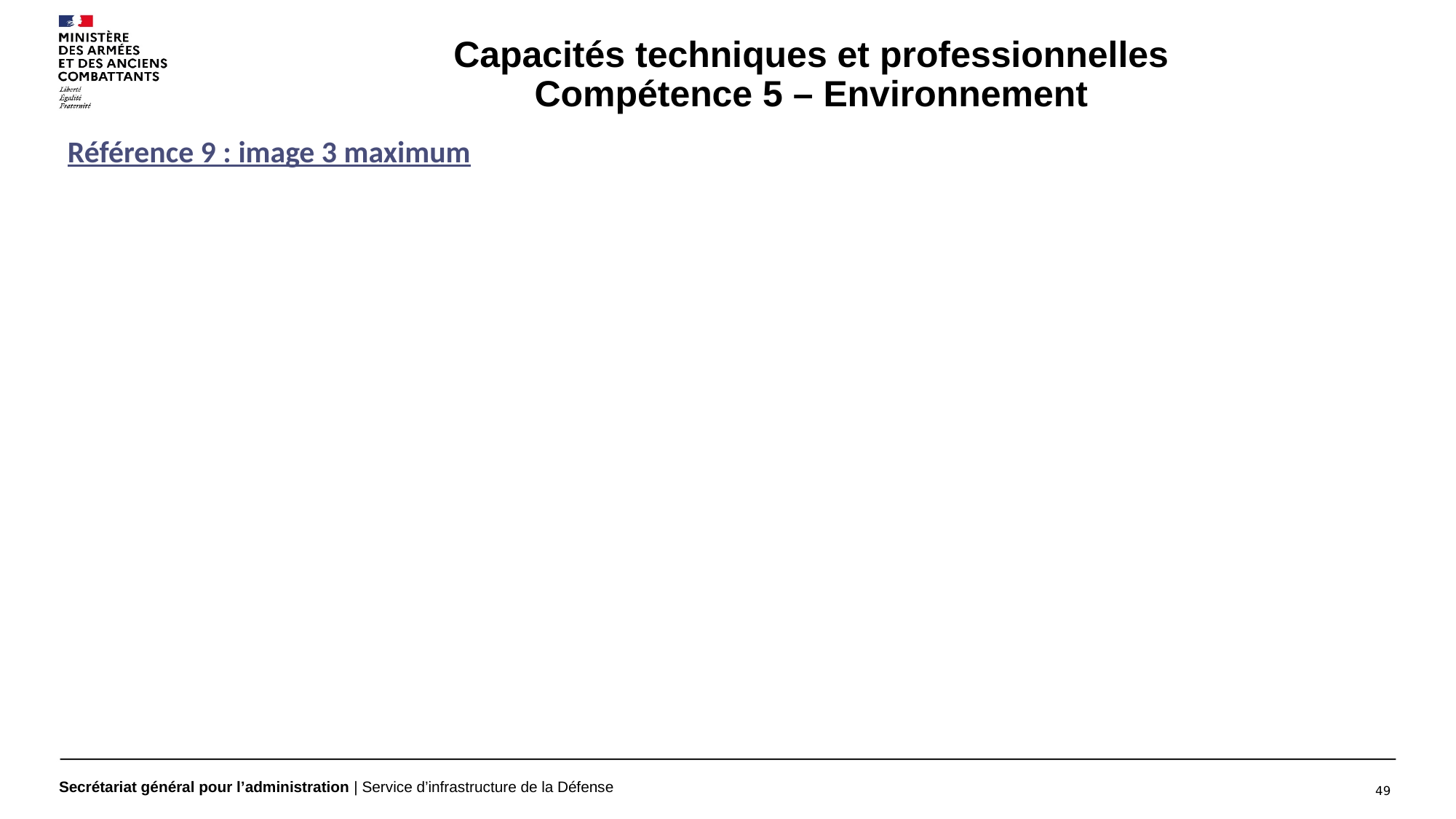

# Capacités techniques et professionnelles Compétence 5 – Environnement
Référence 9 : image 3 maximum

49